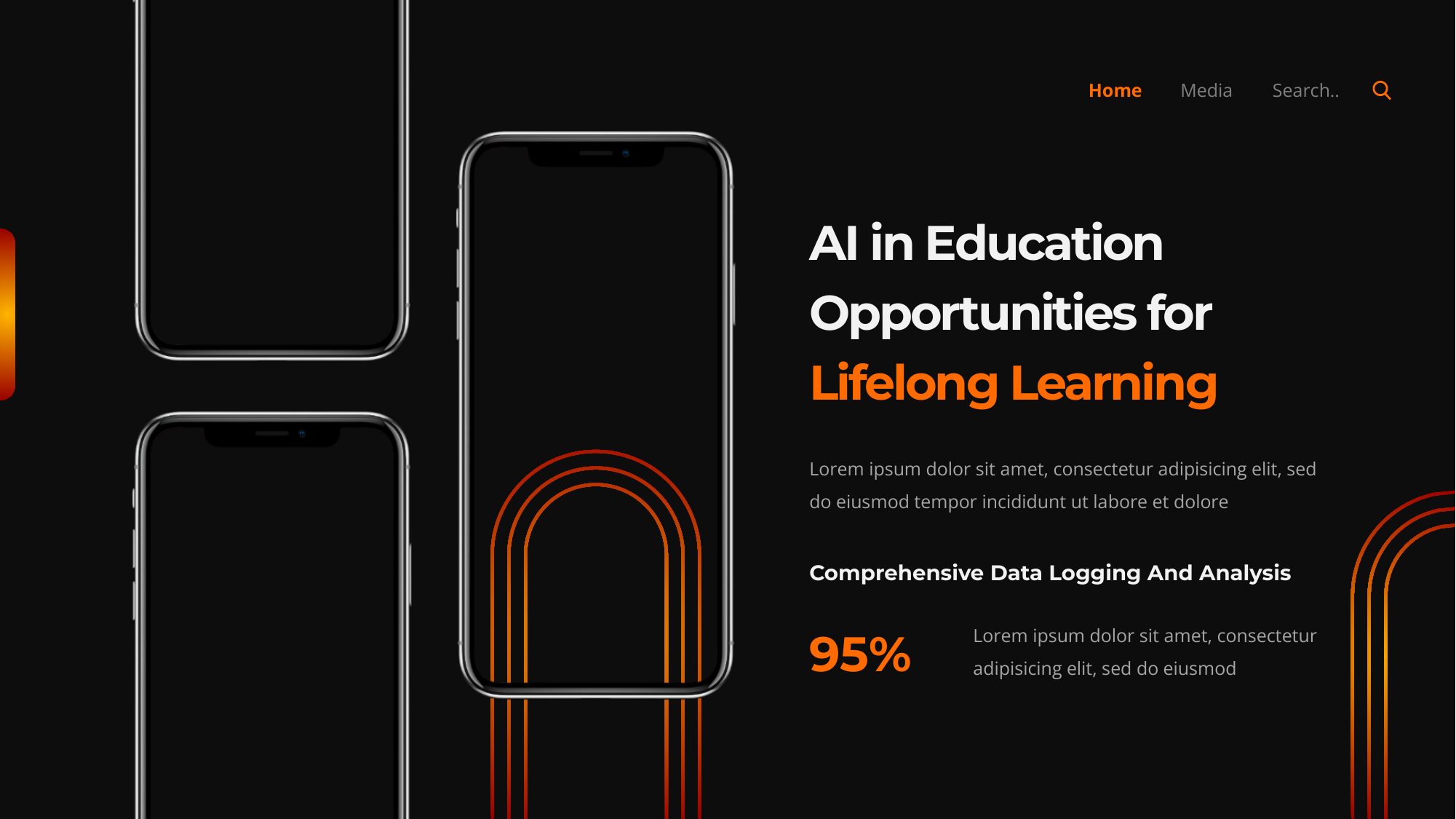

Home
Media
Search..

AI in Education Opportunities for Lifelong Learning

Lorem ipsum dolor sit amet, consectetur adipisicing elit, sed do eiusmod tempor incididunt ut labore et dolore

Comprehensive Data Logging And Analysis
95%
Lorem ipsum dolor sit amet, consectetur adipisicing elit, sed do eiusmod